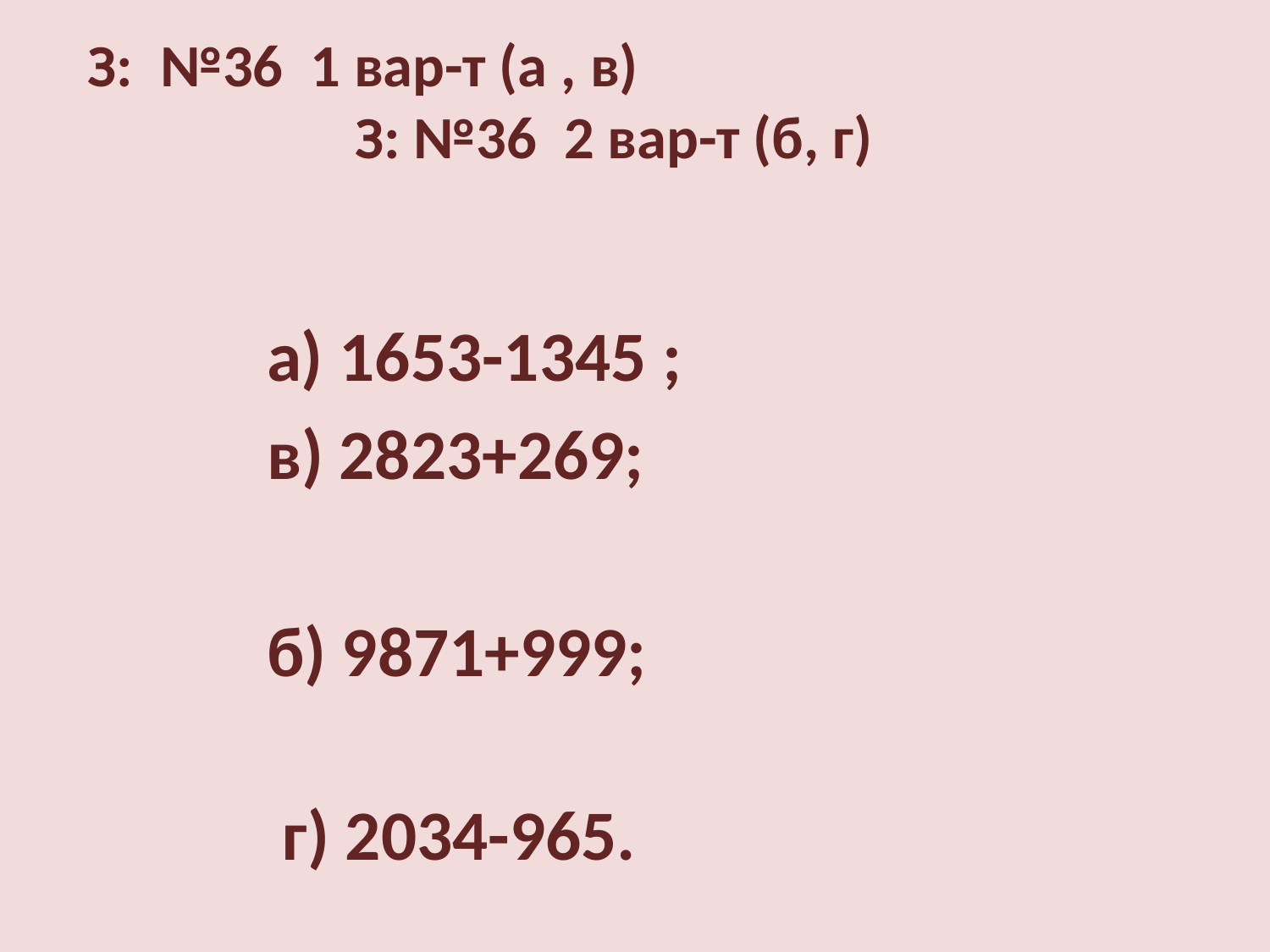

# З:  №36  1 вар-т (а , в)                                       З: №36  2 вар-т (б, г)

            а) 1653-1345 ;
            в) 2823+269;

            б) 9871+999;
             г) 2034-965.